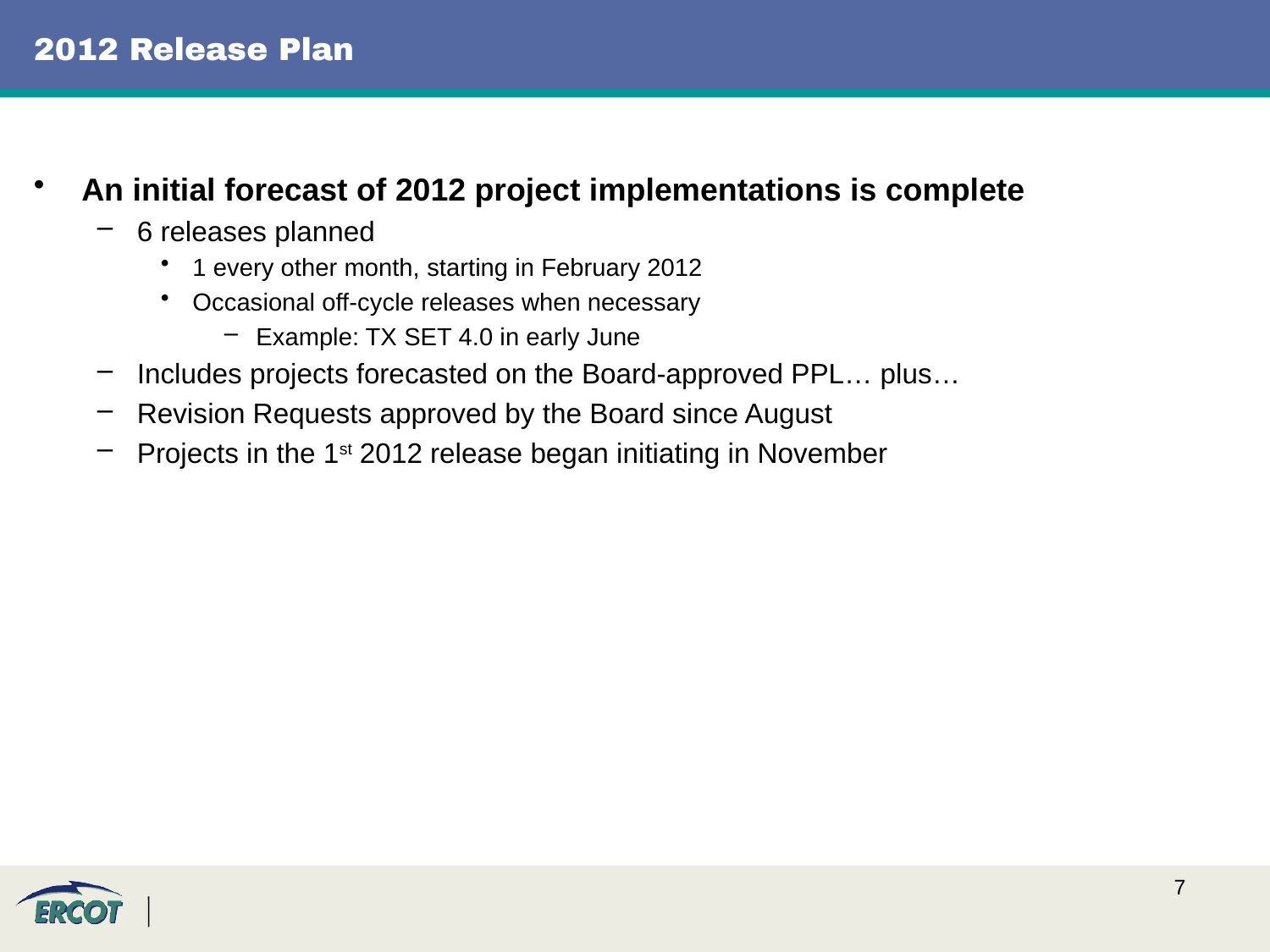

# 2012 Release Plan

An initial forecast of 2012 project implementations is complete
6 releases planned
1 every other month, starting in February 2012
Occasional off-cycle releases when necessary
Example: TX SET 4.0 in early June
Includes projects forecasted on the Board-approved PPL… plus…
Revision Requests approved by the Board since August
Projects in the 1st 2012 release began initiating in November